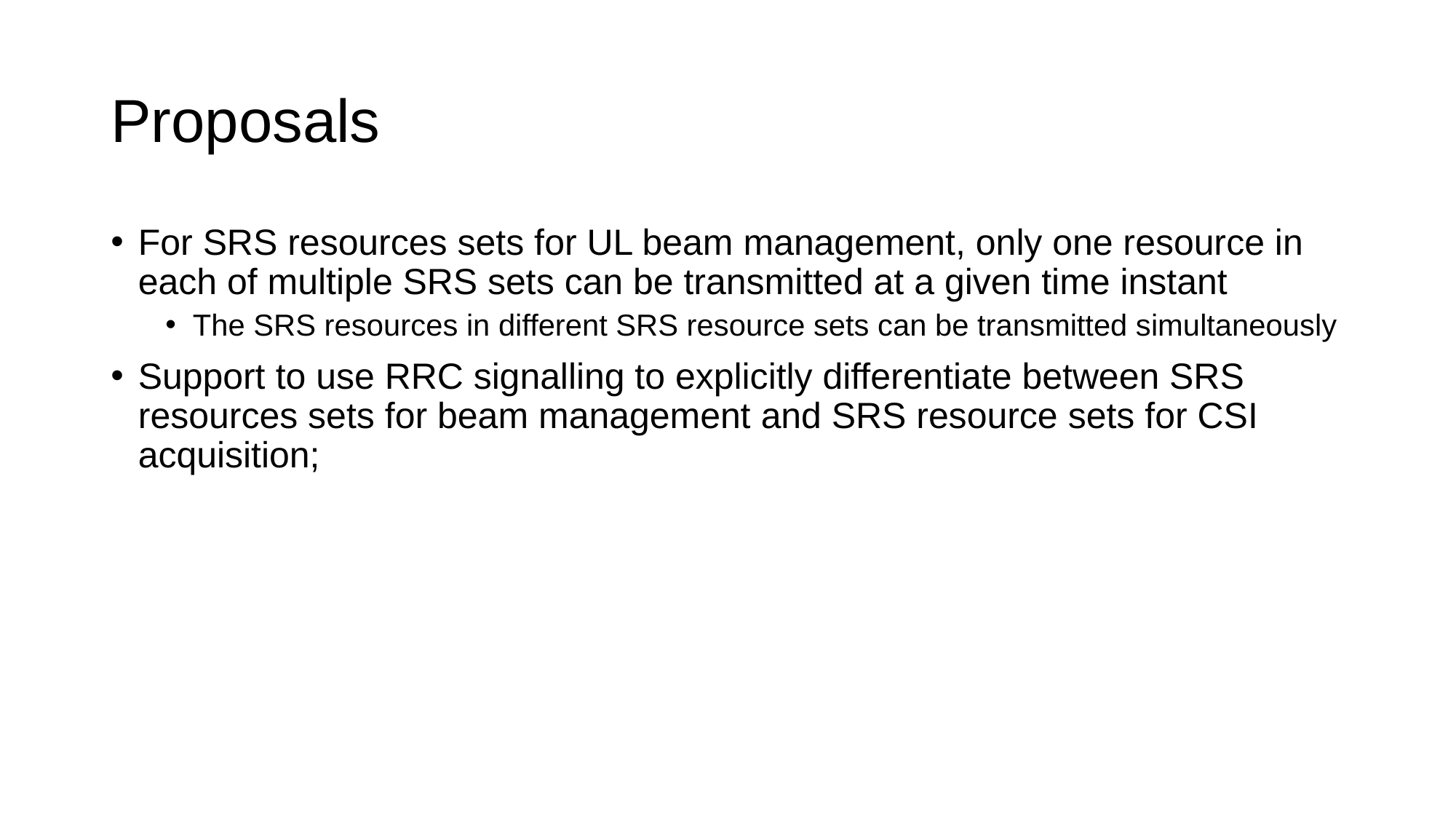

# Proposals
For SRS resources sets for UL beam management, only one resource in each of multiple SRS sets can be transmitted at a given time instant
The SRS resources in different SRS resource sets can be transmitted simultaneously
Support to use RRC signalling to explicitly differentiate between SRS resources sets for beam management and SRS resource sets for CSI acquisition;